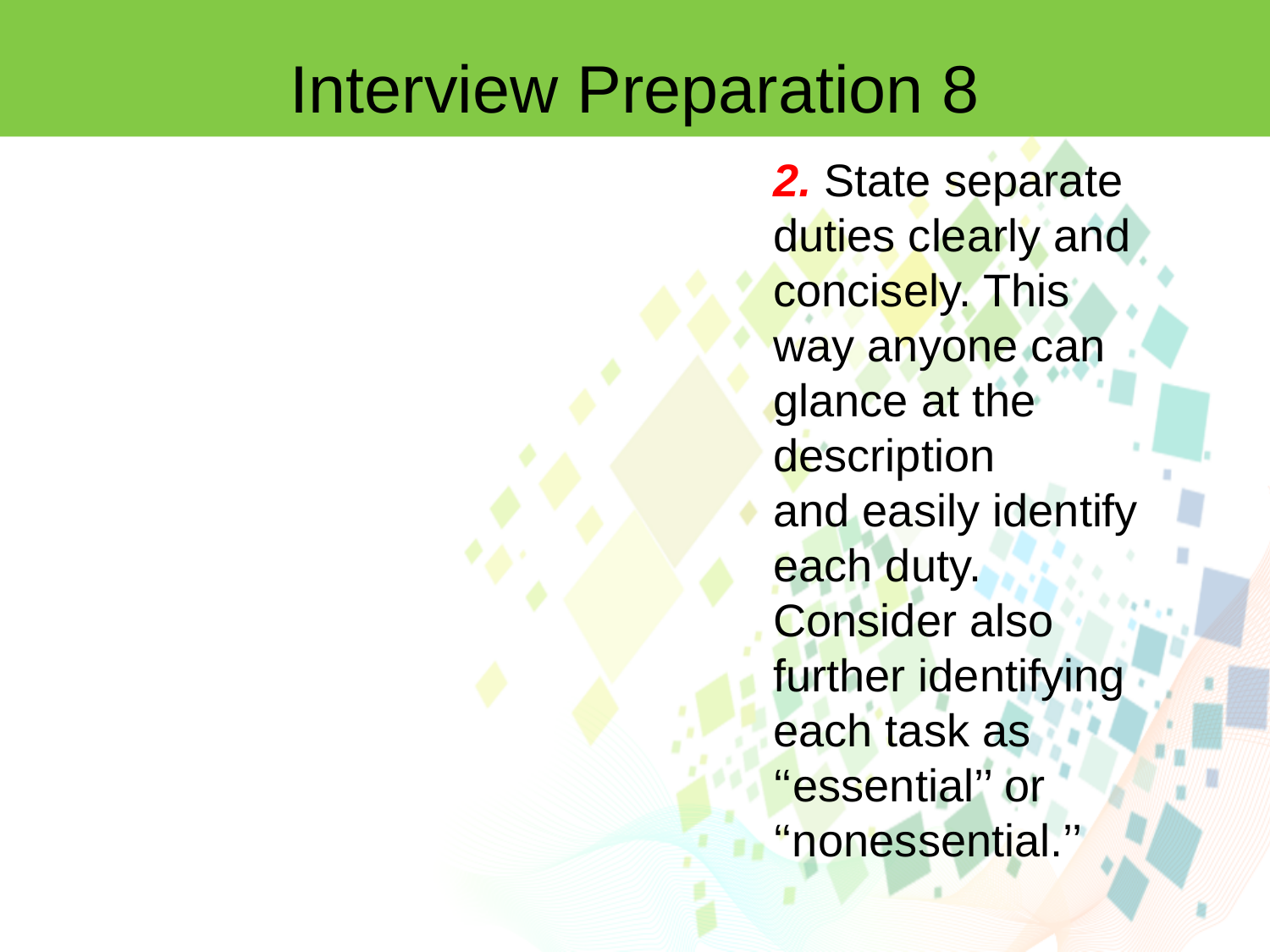

Interview Preparation 8
2. State separate duties clearly and concisely. This way anyone can glance at the description
and easily identify each duty. Consider also further identifying each task as
‘‘essential’’ or ‘‘nonessential.’’